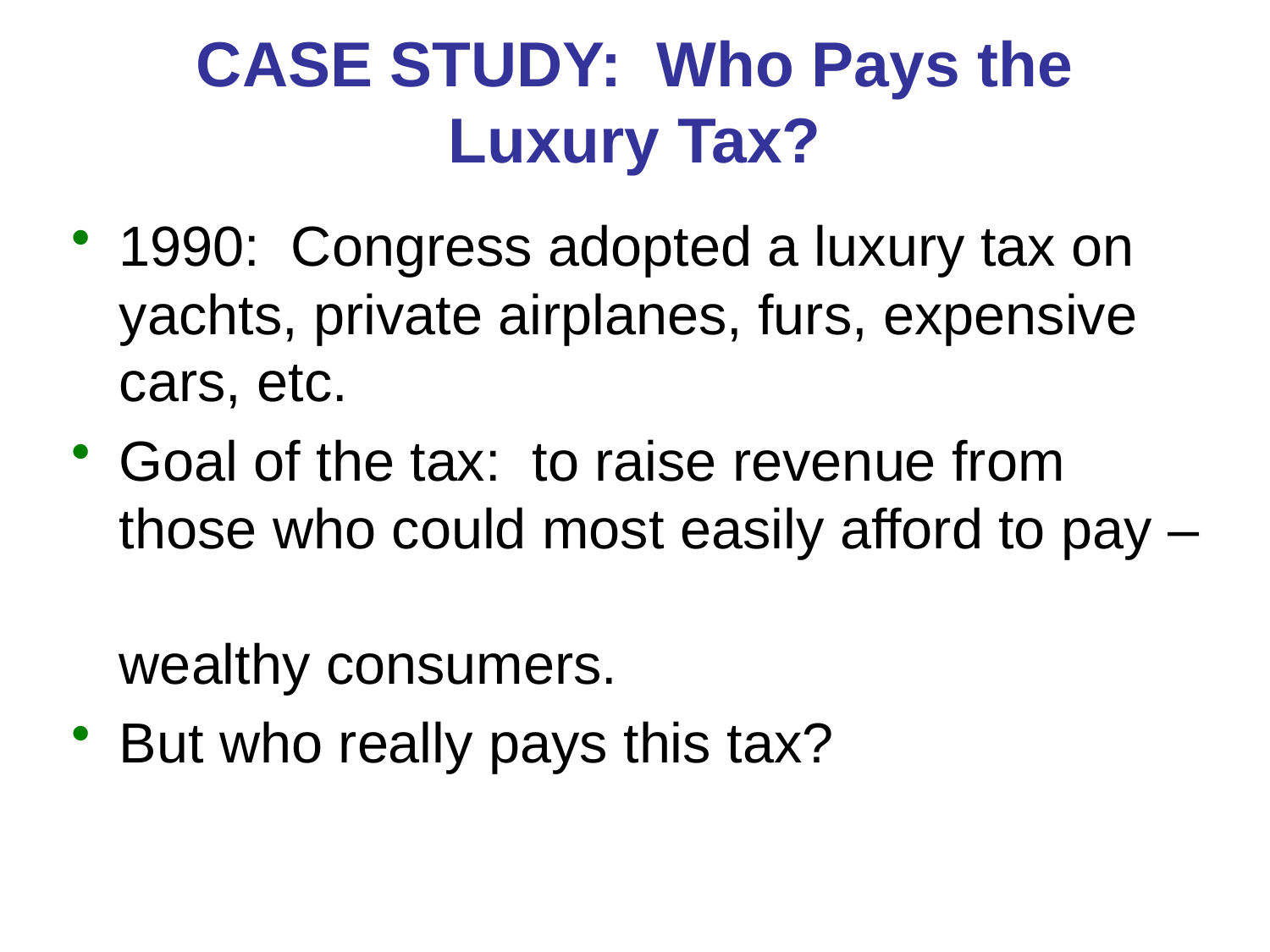

# CASE STUDY:  Who Pays the Luxury Tax?
1990:  Congress adopted a luxury tax on yachts, private airplanes, furs, expensive cars, etc.
Goal of the tax:  to raise revenue from those who could most easily afford to pay –
wealthy consumers.
But who really pays this tax?